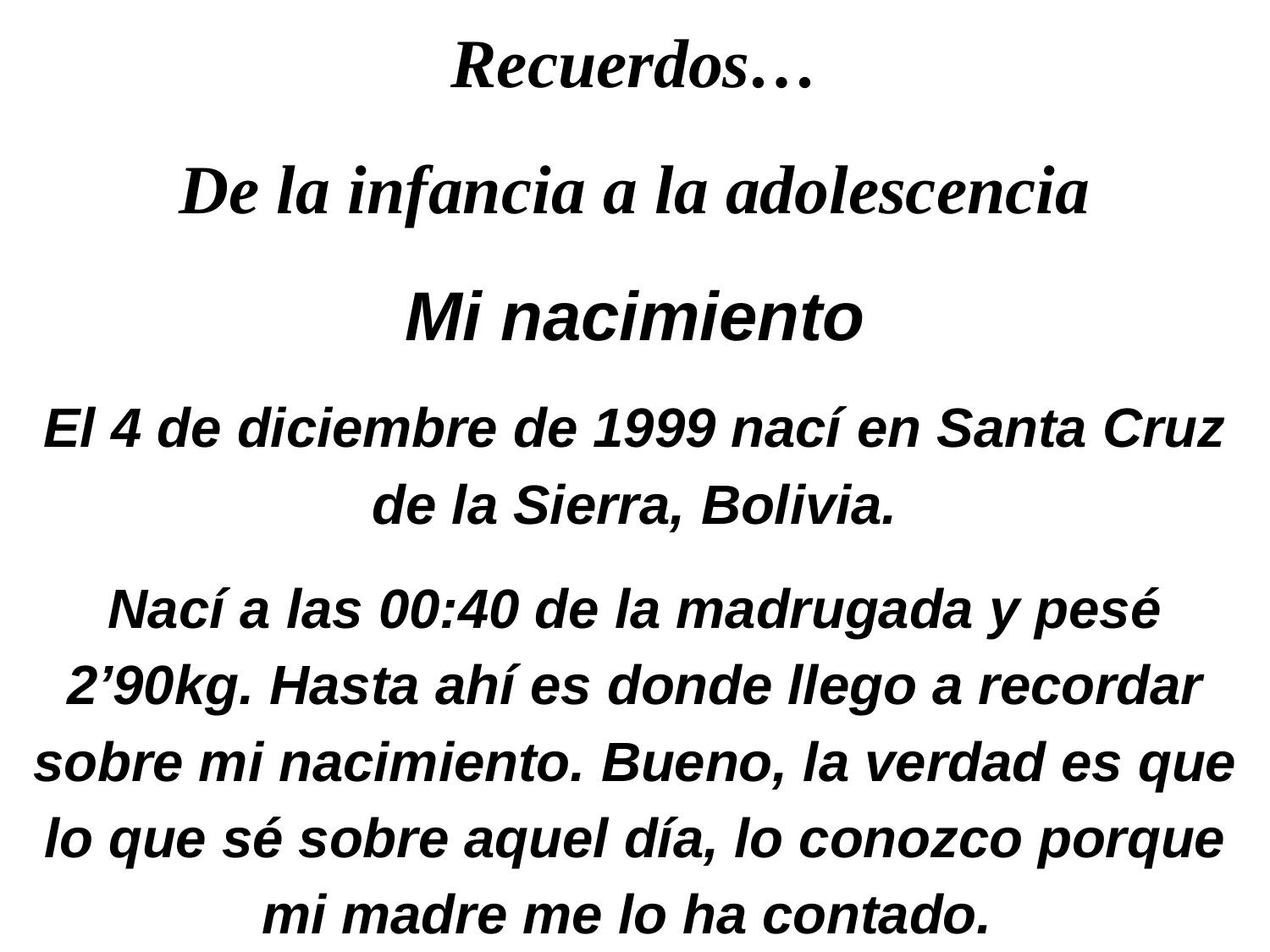

Recuerdos…
De la infancia a la adolescencia
Mi nacimiento
El 4 de diciembre de 1999 nací en Santa Cruz de la Sierra, Bolivia.
Nací a las 00:40 de la madrugada y pesé 2’90kg. Hasta ahí es donde llego a recordar sobre mi nacimiento. Bueno, la verdad es que lo que sé sobre aquel día, lo conozco porque mi madre me lo ha contado.